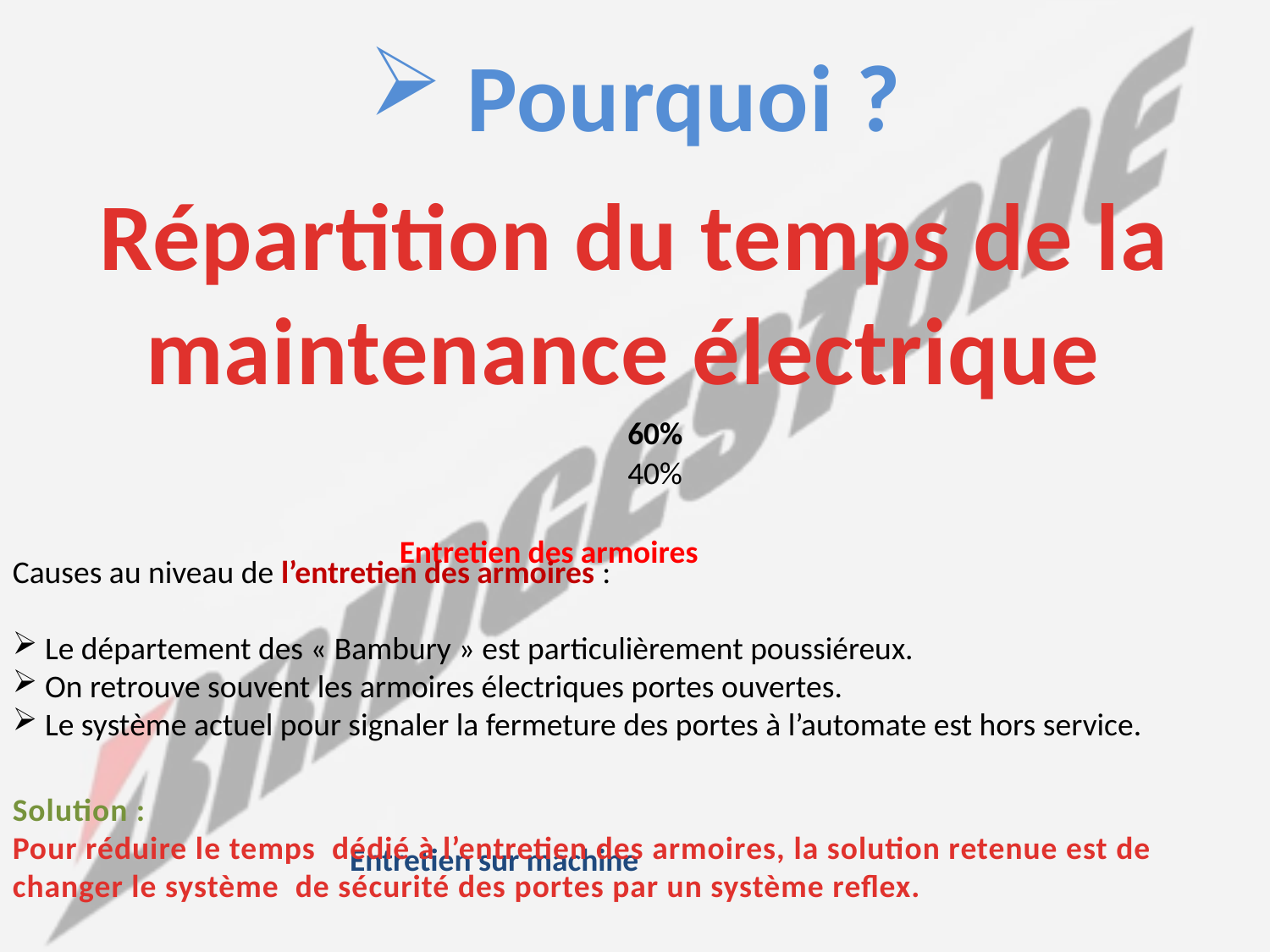

Pourquoi ?
Répartition du temps de la maintenance électrique
60%
40%
Entretien des armoires
Causes au niveau de l’entretien des armoires :

 Le département des « Bambury » est particulièrement poussiéreux.
 On retrouve souvent les armoires électriques portes ouvertes.
 Le système actuel pour signaler la fermeture des portes à l’automate est hors service.

Solution :
Pour réduire le temps  dédié à l’entretien des armoires, la solution retenue est de changer le système  de sécurité des portes par un système reflex.
Entretien sur machine